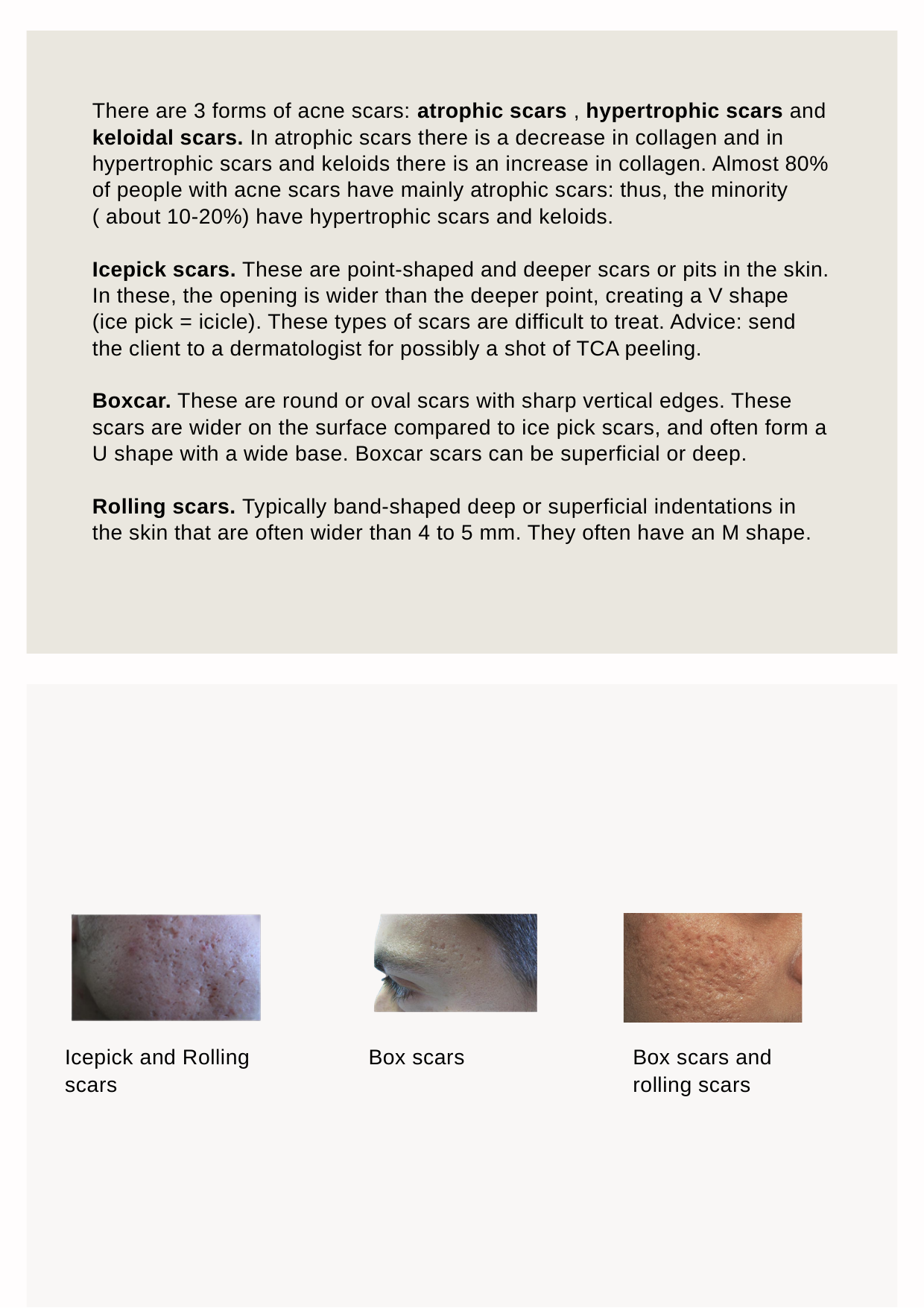

There are 3 forms of acne scars: atrophic scars , hypertrophic scars and keloidal scars. In atrophic scars there is a decrease in collagen and in hypertrophic scars and keloids there is an increase in collagen. Almost 80% of people with acne scars have mainly atrophic scars: thus, the minority ( about 10-20%) have hypertrophic scars and keloids.

Icepick scars. These are point-shaped and deeper scars or pits in the skin. In these, the opening is wider than the deeper point, creating a V shape (ice pick = icicle). These types of scars are difficult to treat. Advice: send the client to a dermatologist for possibly a shot of TCA peeling.

Boxcar. These are round or oval scars with sharp vertical edges. These scars are wider on the surface compared to ice pick scars, and often form a U shape with a wide base. Boxcar scars can be superficial or deep.

Rolling scars. Typically band-shaped deep or superficial indentations in the skin that are often wider than 4 to 5 mm. They often have an M shape.

Icepick and Rolling scars

Box scars

Box scars and rolling scars